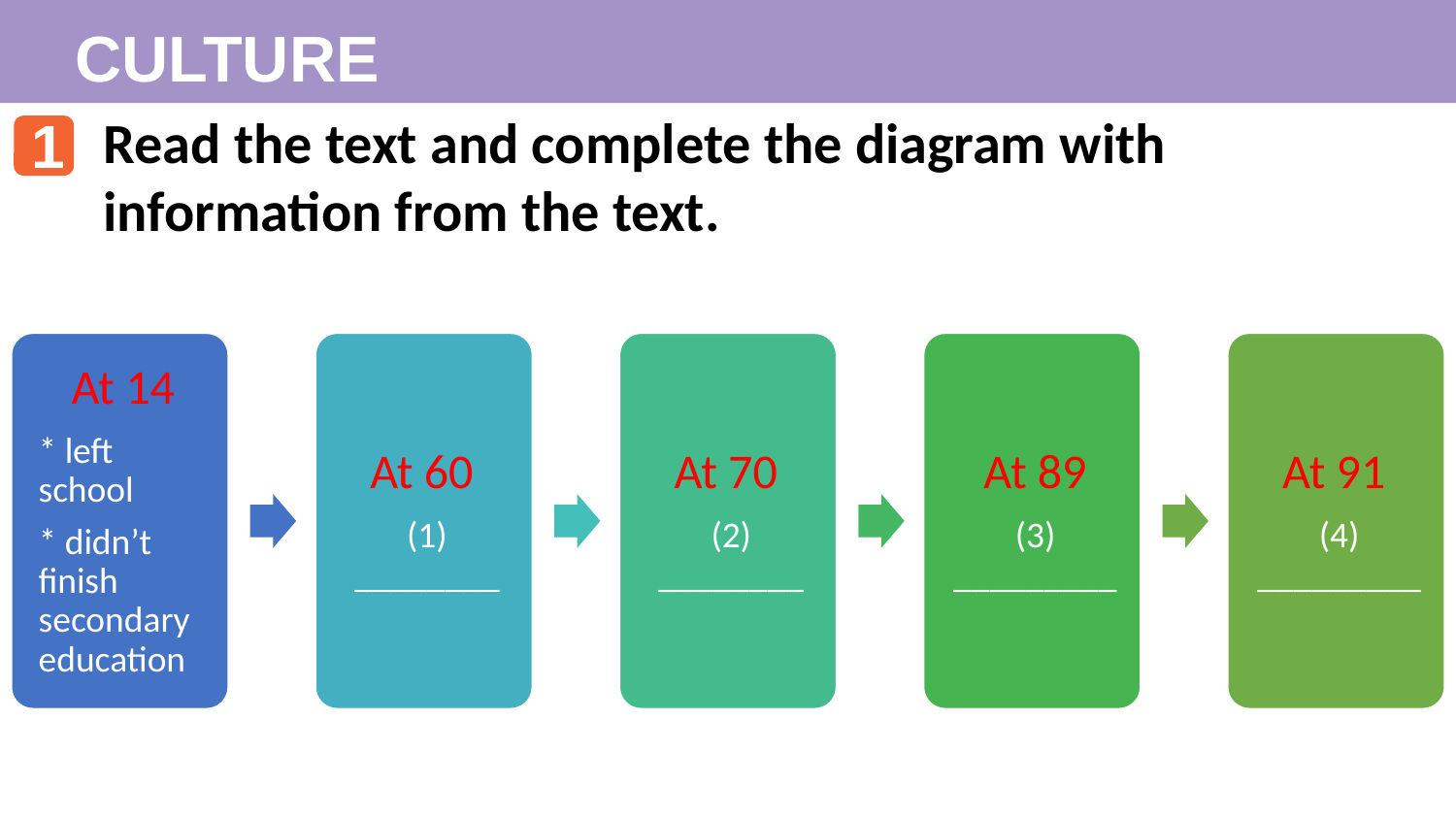

CULTURE
Read the text and complete the diagram with information from the text.
1

At 14
* left school
* didn’t finish secondary education

At 60
(1) ________

At 70
(2) ________

At 89
(3) _________

At 91
(4) _________